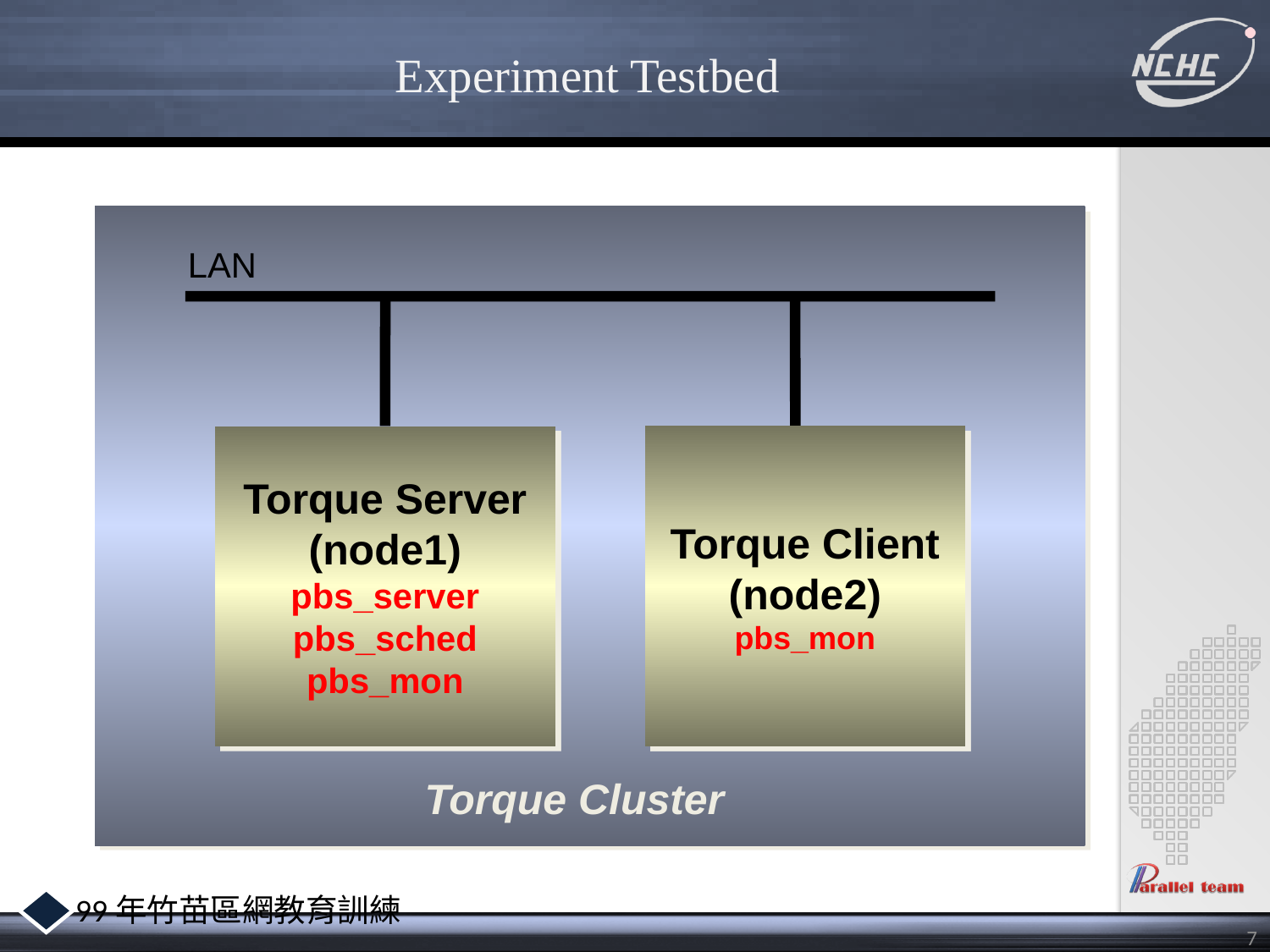

# Experiment Testbed

LAN

Torque Client
(node2)
pbs_mon
Torque Server
(node1)
pbs_server
pbs_sched
pbs_mon
Torque Cluster
7